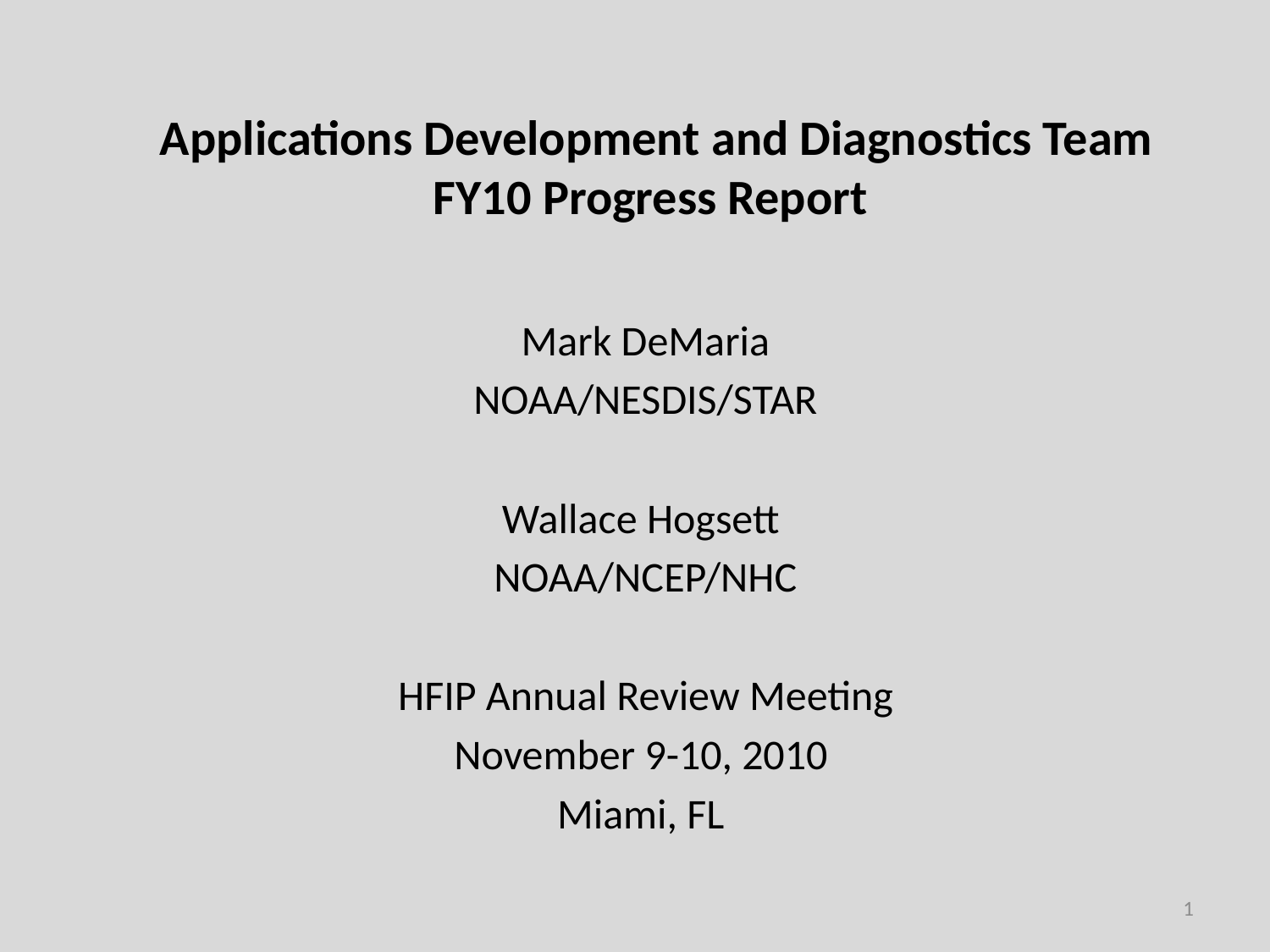

# Applications Development and Diagnostics Team FY10 Progress Report
Mark DeMaria
NOAA/NESDIS/STAR

Wallace Hogsett
NOAA/NCEP/NHC

HFIP Annual Review Meeting
November 9-10, 2010
Miami, FL
1